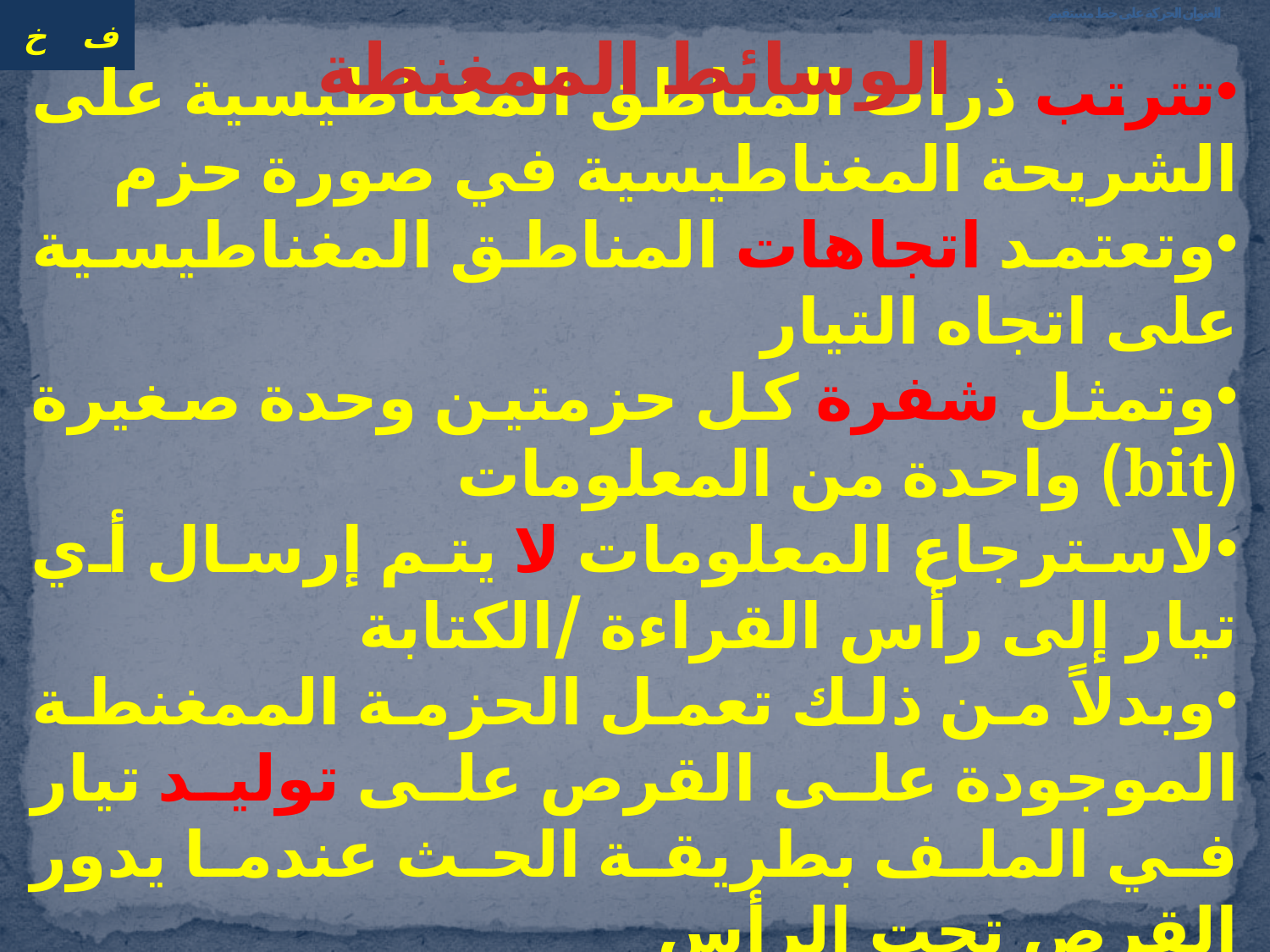

# العنوان الحركة على خط مستقيم
الوسائط الممغنطة
تترتب ذرات المناطق المغناطيسية على الشريحة المغناطيسية في صورة حزم
وتعتمد اتجاهات المناطق المغناطيسية على اتجاه التيار
وتمثل شفرة كل حزمتين وحدة صغيرة (bit) واحدة من المعلومات
لاسترجاع المعلومات لا يتم إرسال أي تيار إلى رأس القراءة /الكتابة
وبدلاً من ذلك تعمل الحزمة الممغنطة الموجودة على القرص على توليد تيار في الملف بطريقة الحث عندما يدور القرص تحت الرأس